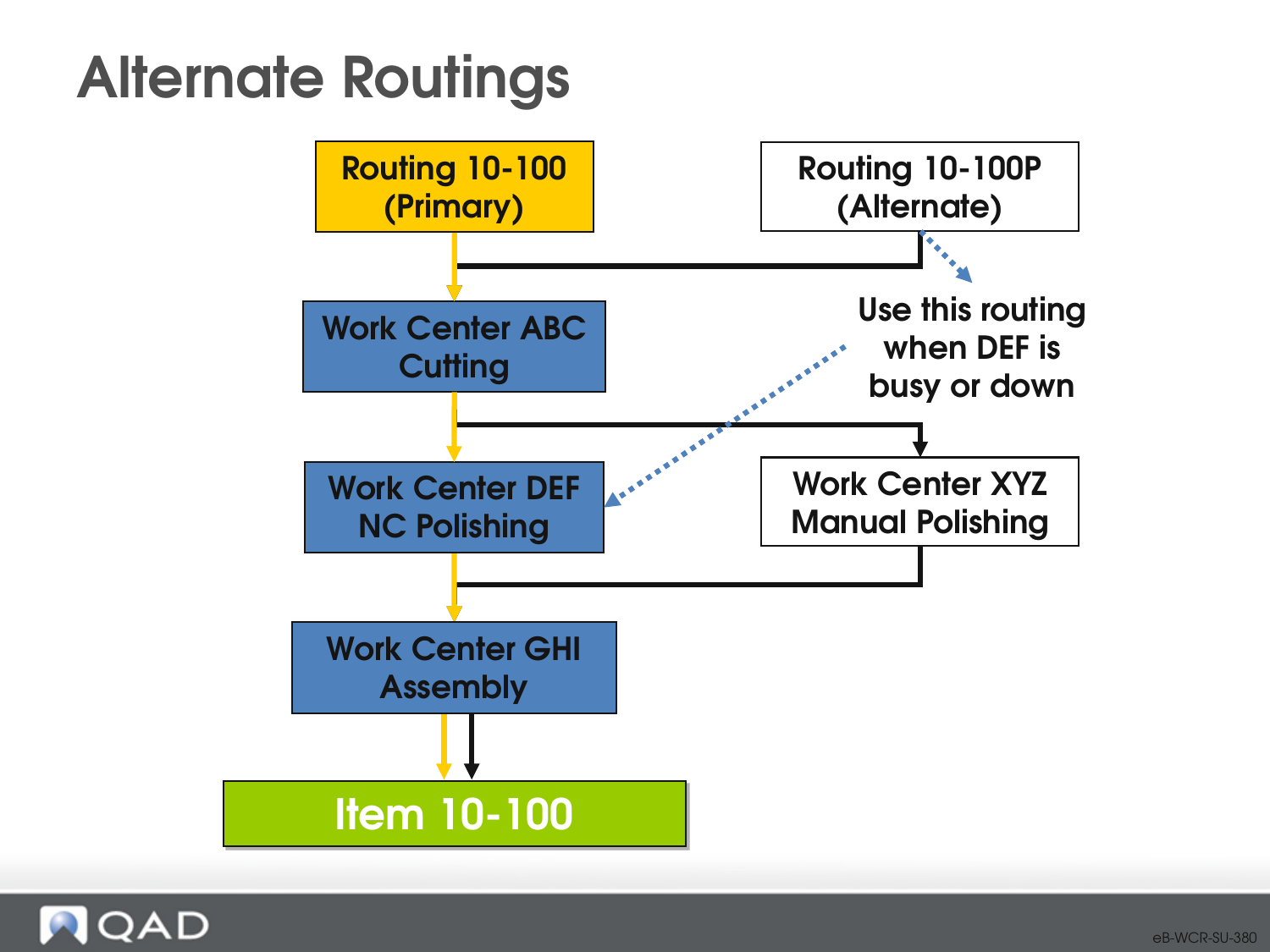

# Alternate Routings
Routing 10-100
(Primary)
Routing 10-100P
(Alternate)
Use this routing when DEF is busy or down
Work Center ABC
Cutting
Work Center XYZ Manual Polishing
Work Center DEF
NC Polishing
Work Center GHI
Assembly

Item 10-100
eB-WCR-SU-380